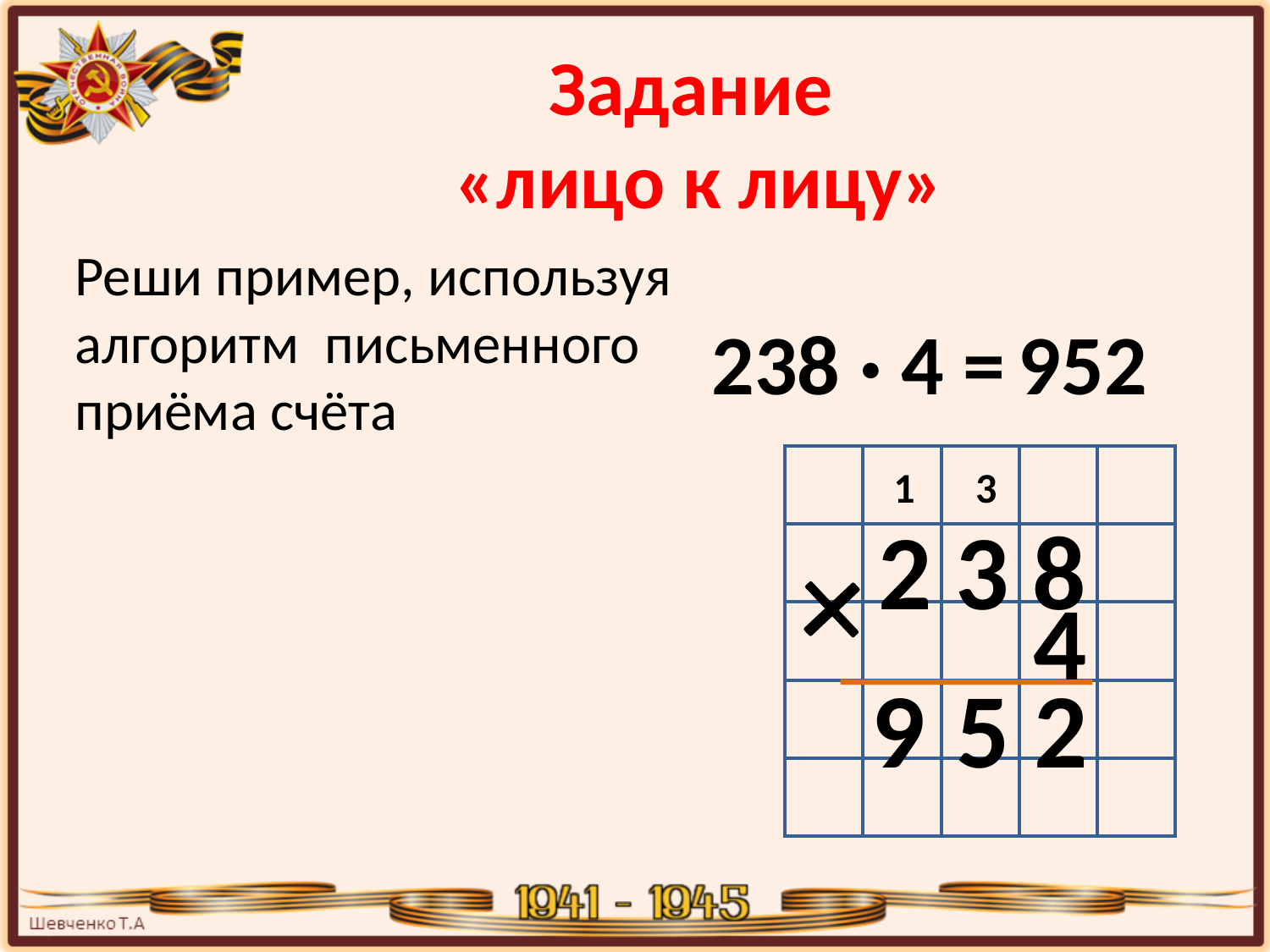

Задание
«лицо к лицу»
Реши пример, используя алгоритм  письменного приёма счёта
238 · 4 =
952
|  |  |  |  |  |
| --- | --- | --- | --- | --- |
|  |  |  |  |  |
|  |  |  |  |  |
|  |  |  |  |  |
|  |  |  |  |  |
1
3
2 3 8
4

2
9
5